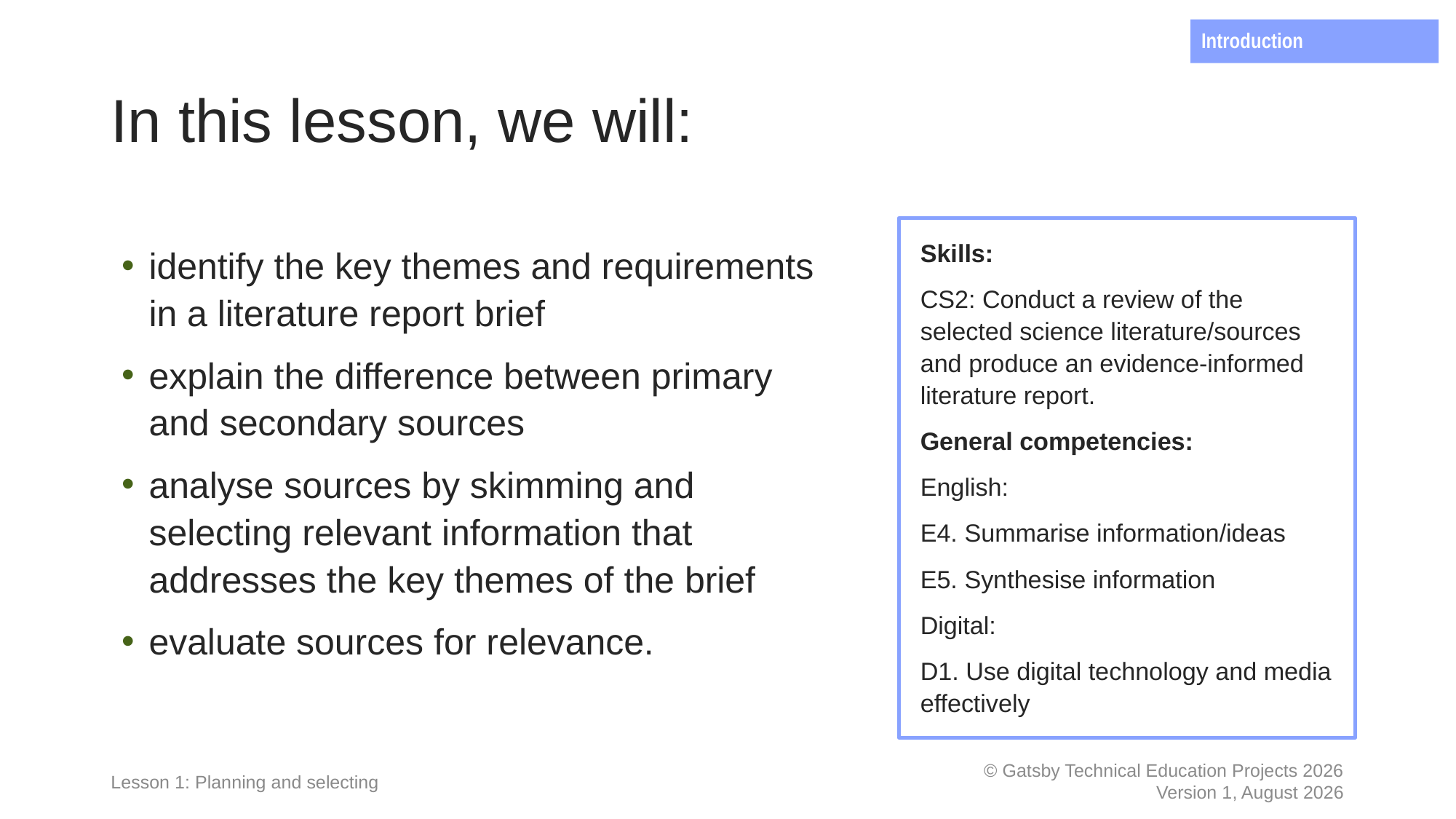

Introduction
# In this lesson, we will:
identify the key themes and requirements in a literature report brief
explain the difference between primary and secondary sources
analyse sources by skimming and selecting relevant information that addresses the key themes of the brief
evaluate sources for relevance.
Skills:
CS2: Conduct a review of the selected science literature/sources and produce an evidence-informed literature report.
General competencies:
English:
E4. Summarise information/ideas
E5. Synthesise information
Digital:
D1. Use digital technology and media effectively
Lesson 1: Planning and selecting